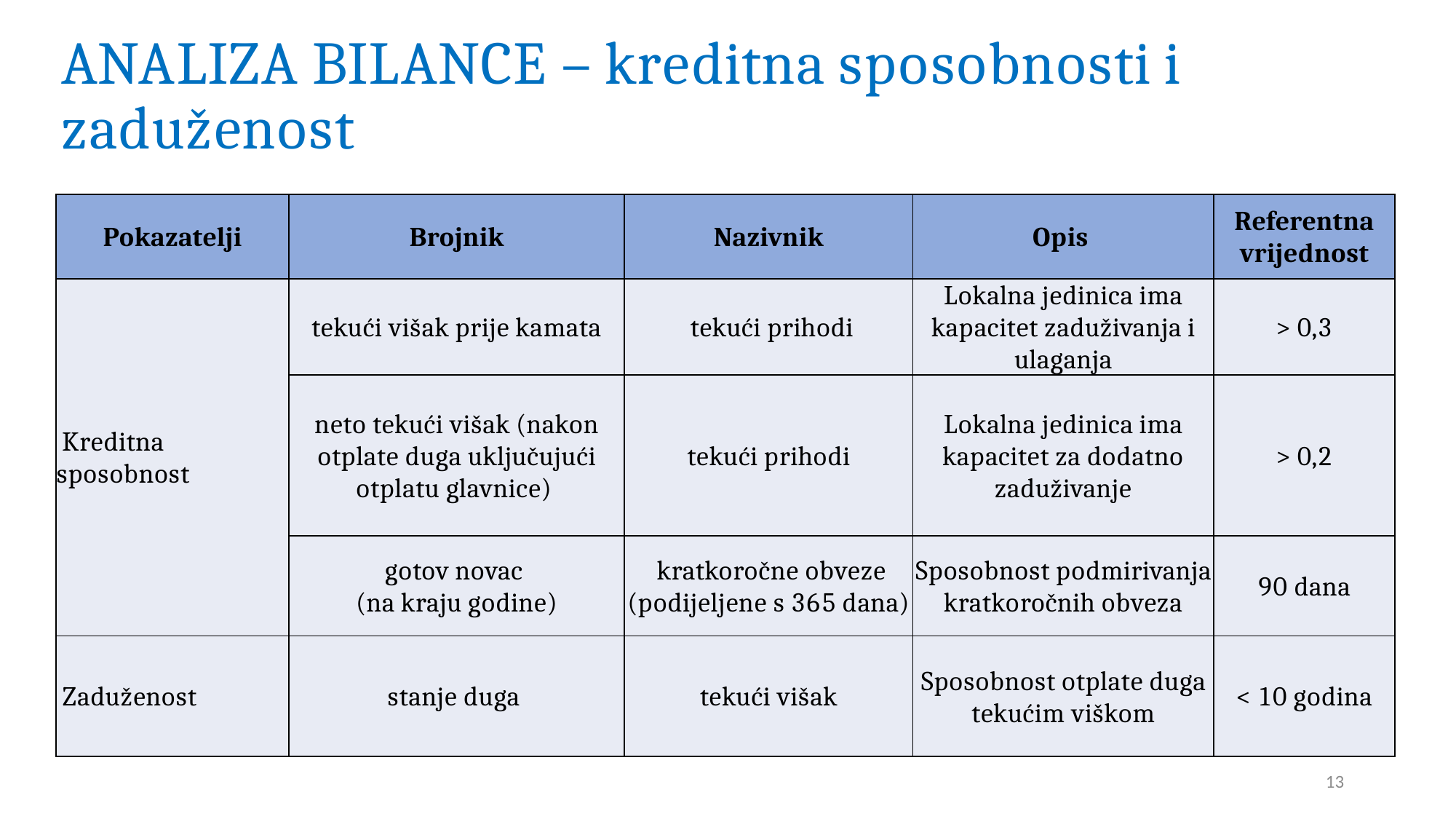

13
# ANALIZA BILANCE – kreditna sposobnosti i zaduženost
| Pokazatelji | Brojnik | Nazivnik | Opis | Referentna vrijednost |
| --- | --- | --- | --- | --- |
| Kreditna sposobnost | tekući višak prije kamata | tekući prihodi | Lokalna jedinica ima kapacitet zaduživanja i ulaganja | > 0,3 |
|  | neto tekući višak (nakon otplate duga uključujući otplatu glavnice) | tekući prihodi | Lokalna jedinica ima kapacitet za dodatno zaduživanje | > 0,2 |
|  | gotov novac (na kraju godine) | kratkoročne obveze (podijeljene s 365 dana) | Sposobnost podmirivanja kratkoročnih obveza | 90 dana |
| Zaduženost | stanje duga | tekući višak | Sposobnost otplate duga tekućim viškom | < 10 godina |